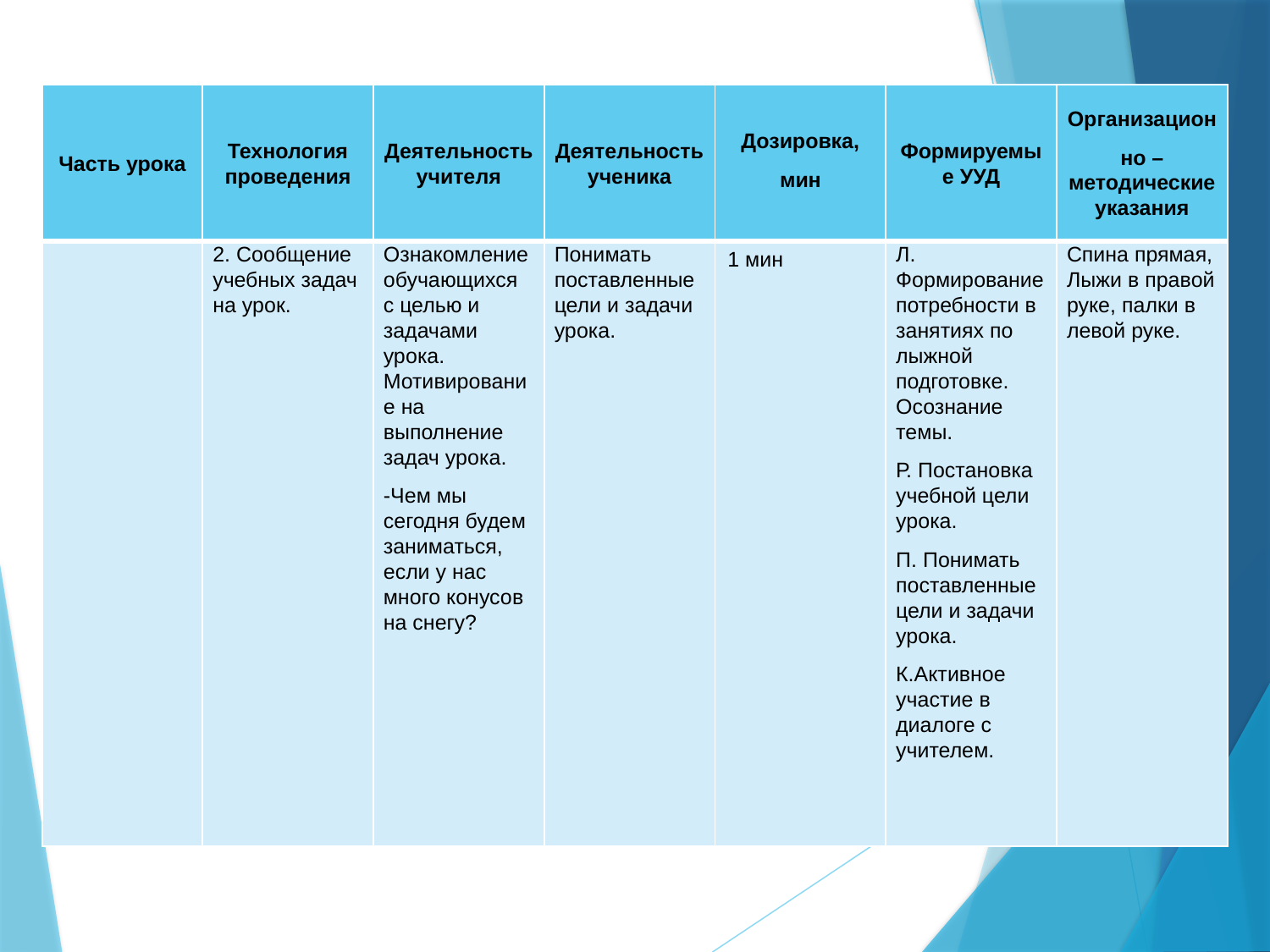

| Часть урока | Технология проведения | Деятельность учителя | Деятельность ученика | Дозировка, мин | Формируемые УУД | Организацион но – методические указания |
| --- | --- | --- | --- | --- | --- | --- |
|  | 2. Сообщение учебных задач на урок. | Ознакомление обучающихся с целью и задачами урока. Мотивирование на выполнение задач урока. -Чем мы сегодня будем заниматься, если у нас много конусов на снегу? | Понимать поставленные цели и задачи урока. | 1 мин | Л. Формирование потребности в занятиях по лыжной подготовке. Осознание темы. Р. Постановка учебной цели урока. П. Понимать поставленные цели и задачи урока. К.Активное участие в диалоге с учителем. | Спина прямая, Лыжи в правой руке, палки в левой руке. |